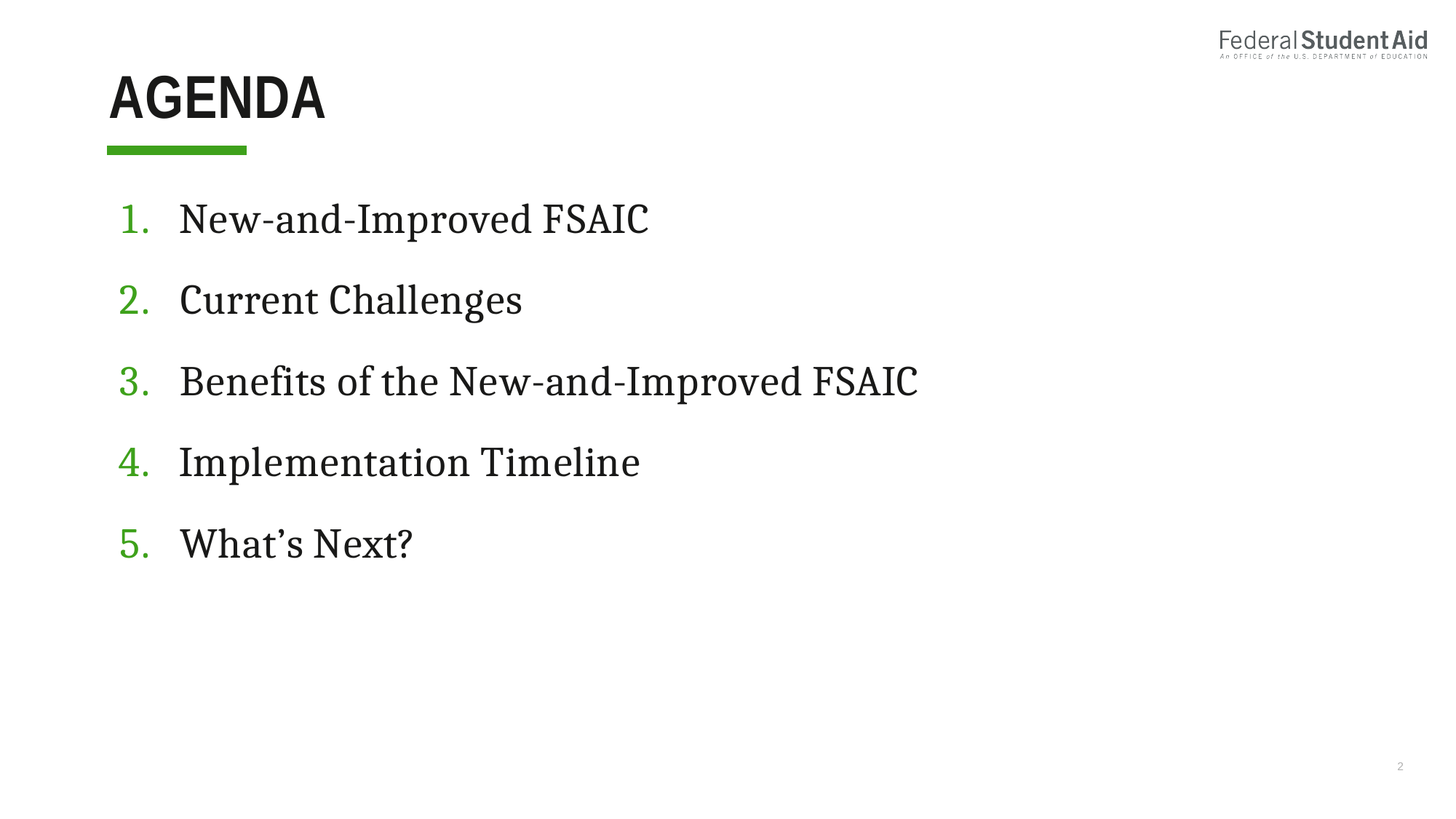

# Agenda
New-and-Improved FSAIC
Current Challenges
Benefits of the New-and-Improved FSAIC
Implementation Timeline
What’s Next?
2